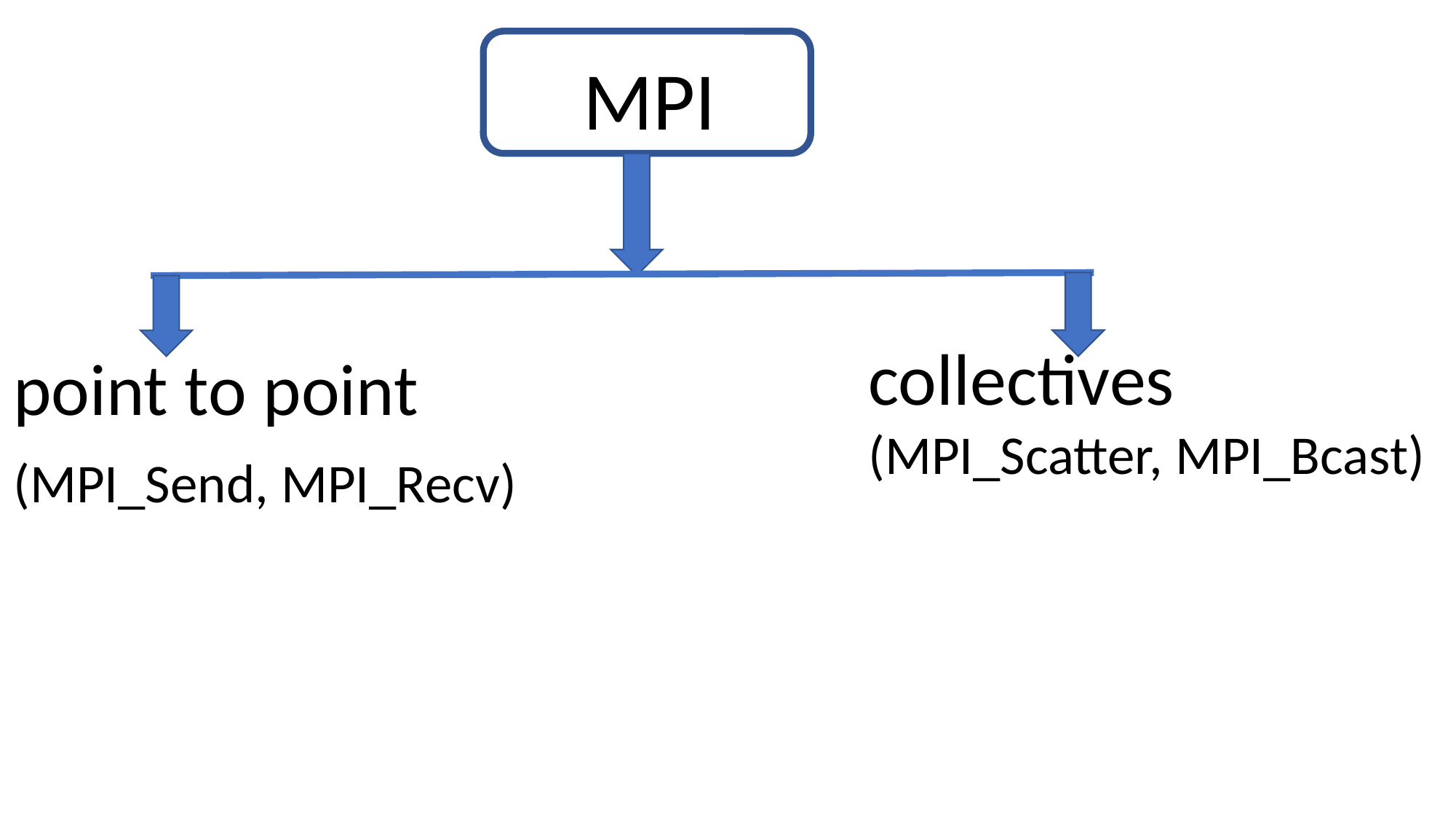

MPI

collectives
(MPI_Scatter, MPI_Bcast)
point to point
(MPI_Send, MPI_Recv)